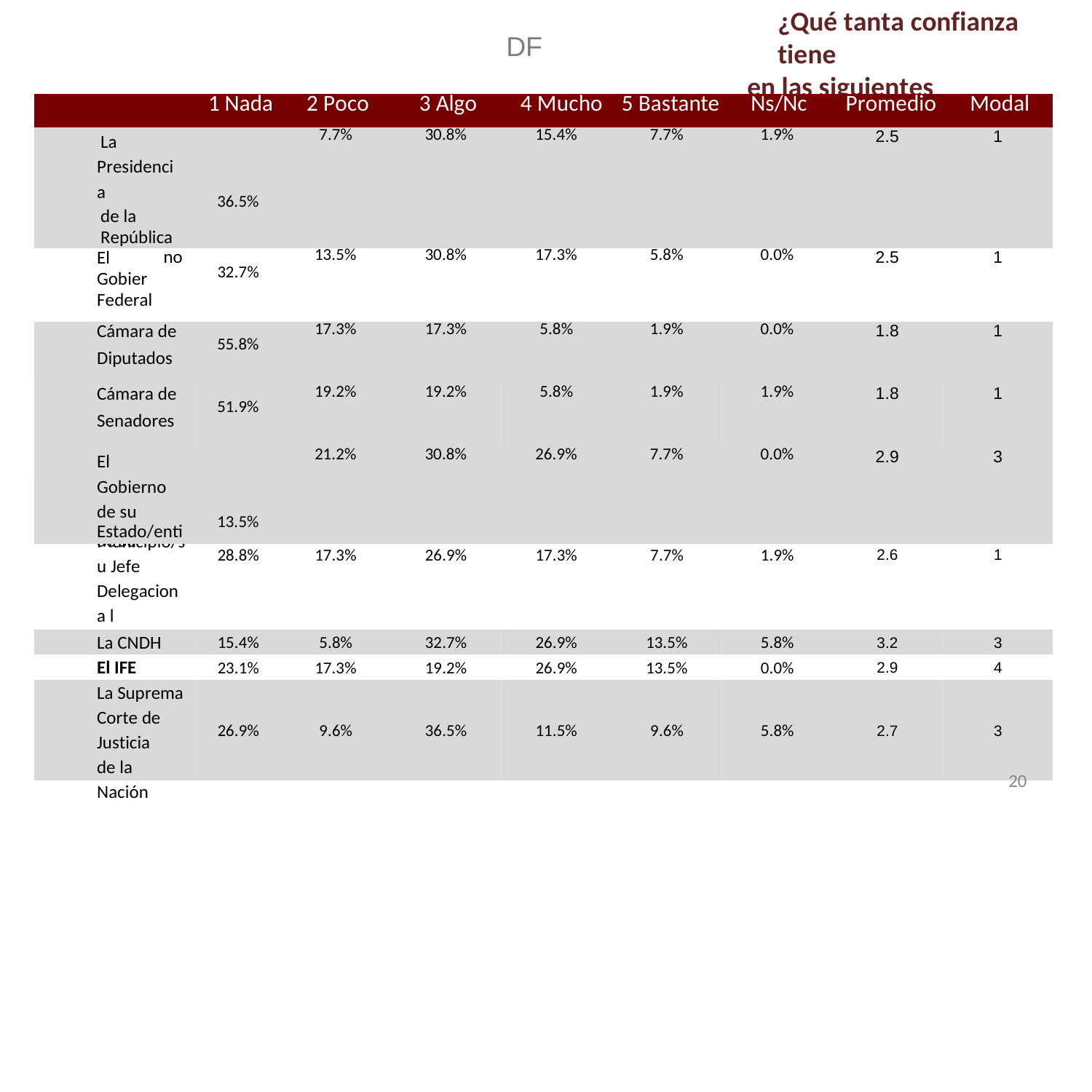

¿Qué tanta confianza tiene
en las siguientes instituciones
Creencias y religión
DF
|  | 1 Nada | 2 Poco | 3 Algo | 4 Mucho | 5 Bastante | Ns/Nc | Promedio | Modal |
| --- | --- | --- | --- | --- | --- | --- | --- | --- |
| La Presidencia 36.5% de la República |  | 7.7% | 30.8% | 15.4% | 7.7% | 1.9% | 2.5 | 1 |
| El Gobier Federal | no 32.7% | 13.5% | 30.8% | 17.3% | 5.8% | 0.0% | 2.5 | 1 |
| Cámara de 55.8% Diputados |  | 17.3% | 17.3% | 5.8% | 1.9% | 0.0% | 1.8 | 1 |
| Cámara de 51.9% Senadores |  | 19.2% | 19.2% | 5.8% | 1.9% | 1.9% | 1.8 | 1 |
| El Gobierno de su 13.5% Estado/enti |  | 21.2% | 30.8% | 26.9% | 7.7% | 0.0% | 2.9 | 3 |

dad
El Gobierno de su
Municipio/s u Jefe Delegaciona l
28.8%
17.3%
26.9%
17.3%
7.7%
1.9%
2.6
1

La CNDH
15.4%
5.8%
32.7%
26.9%
13.5%
5.8%
3.2
3

El IFE
23.1%
17.3%
19.2%
26.9%
13.5%
0.0%
2.9
4

La Suprema
Corte de Justicia de la Nación
26.9%
9.6%
36.5%
11.5%
9.6%
5.8%
2.7
3
20